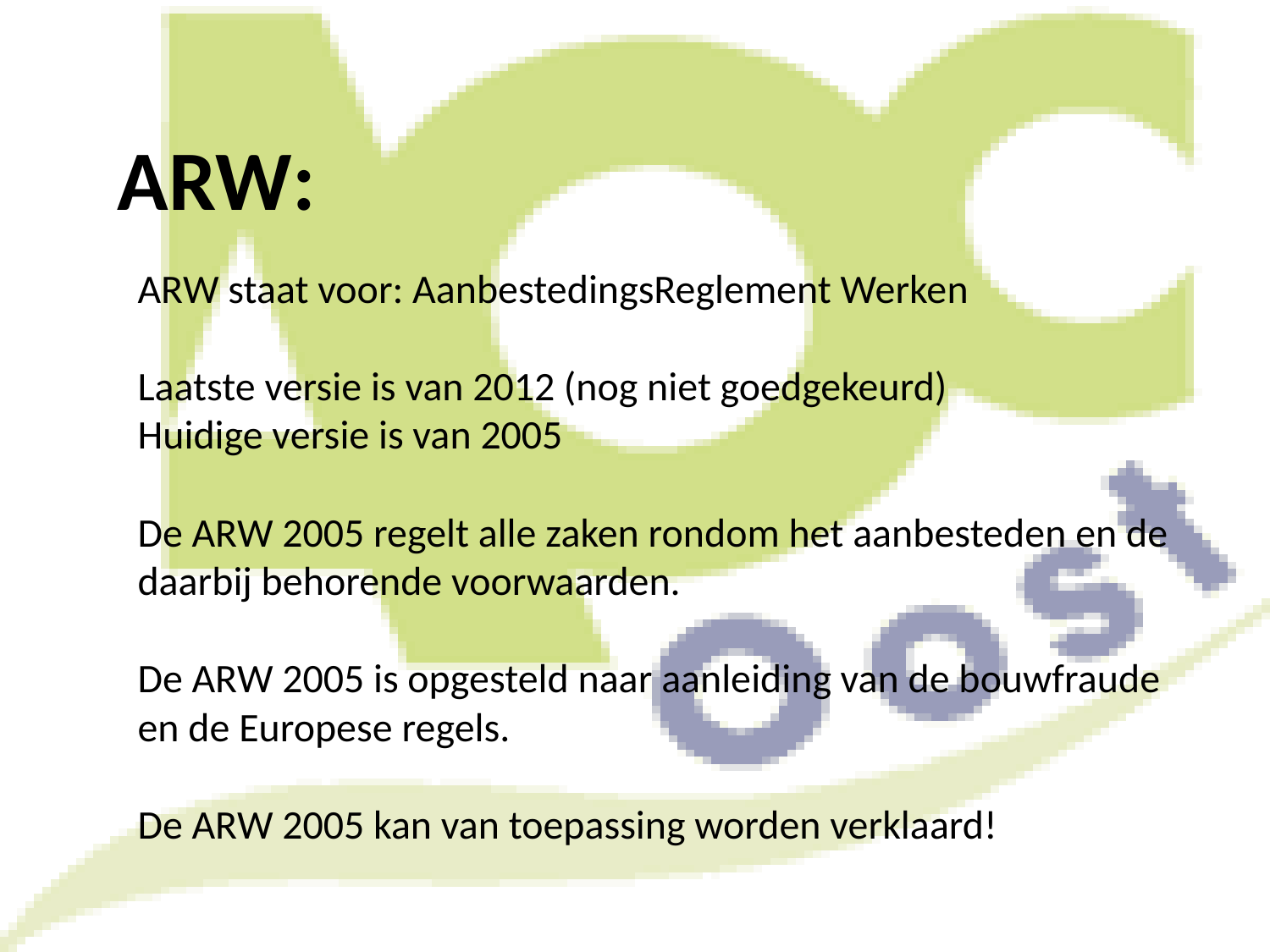

# ARW:
ARW staat voor: AanbestedingsReglement Werken

Laatste versie is van 2012 (nog niet goedgekeurd)
Huidige versie is van 2005

De ARW 2005 regelt alle zaken rondom het aanbesteden en de daarbij behorende voorwaarden.

De ARW 2005 is opgesteld naar aanleiding van de bouwfraude en de Europese regels.

De ARW 2005 kan van toepassing worden verklaard!